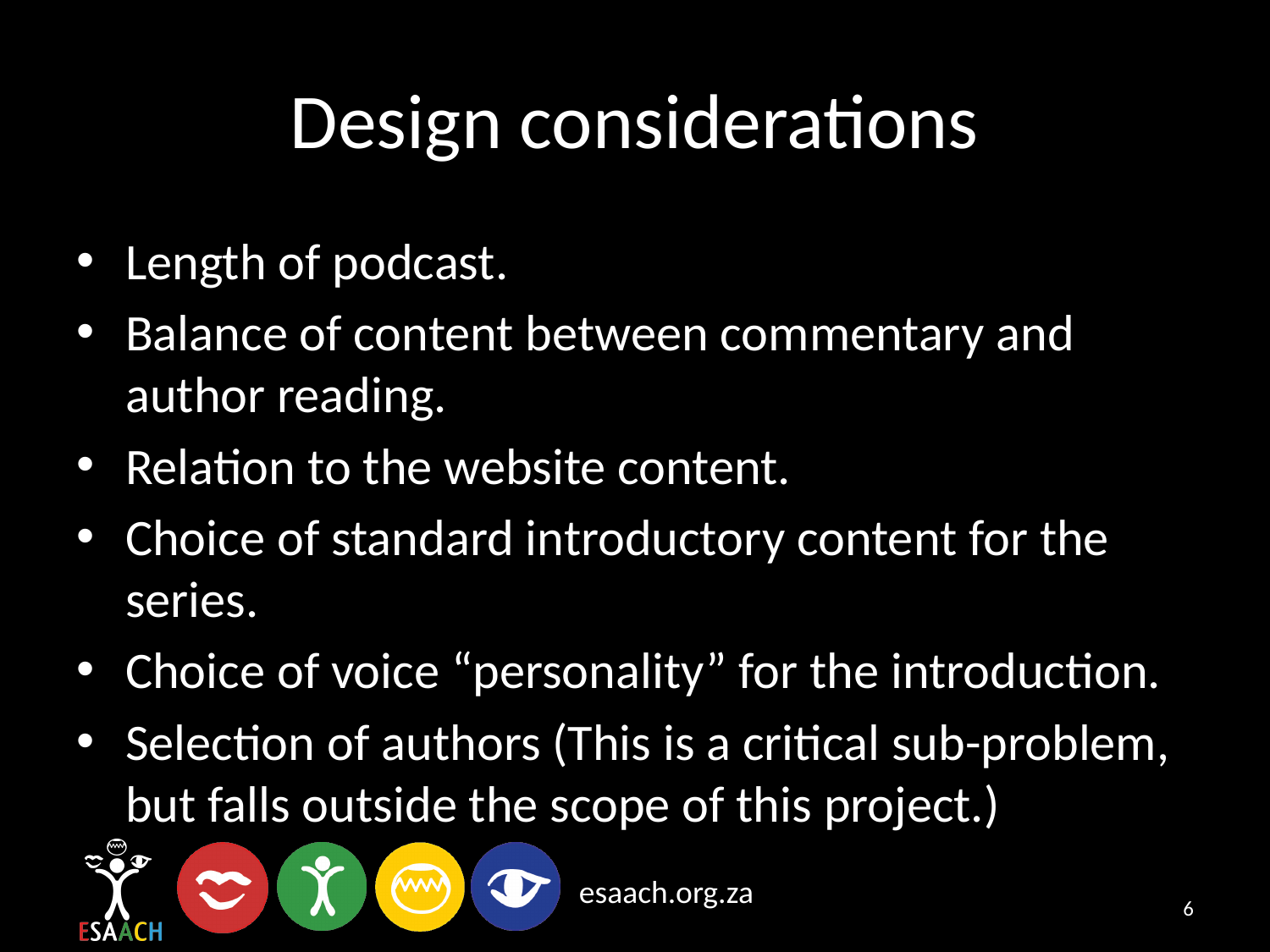

# Design considerations
Length of podcast.
Balance of content between commentary and author reading.
Relation to the website content.
Choice of standard introductory content for the series.
Choice of voice “personality” for the introduction.
Selection of authors (This is a critical sub-problem, but falls outside the scope of this project.)

6